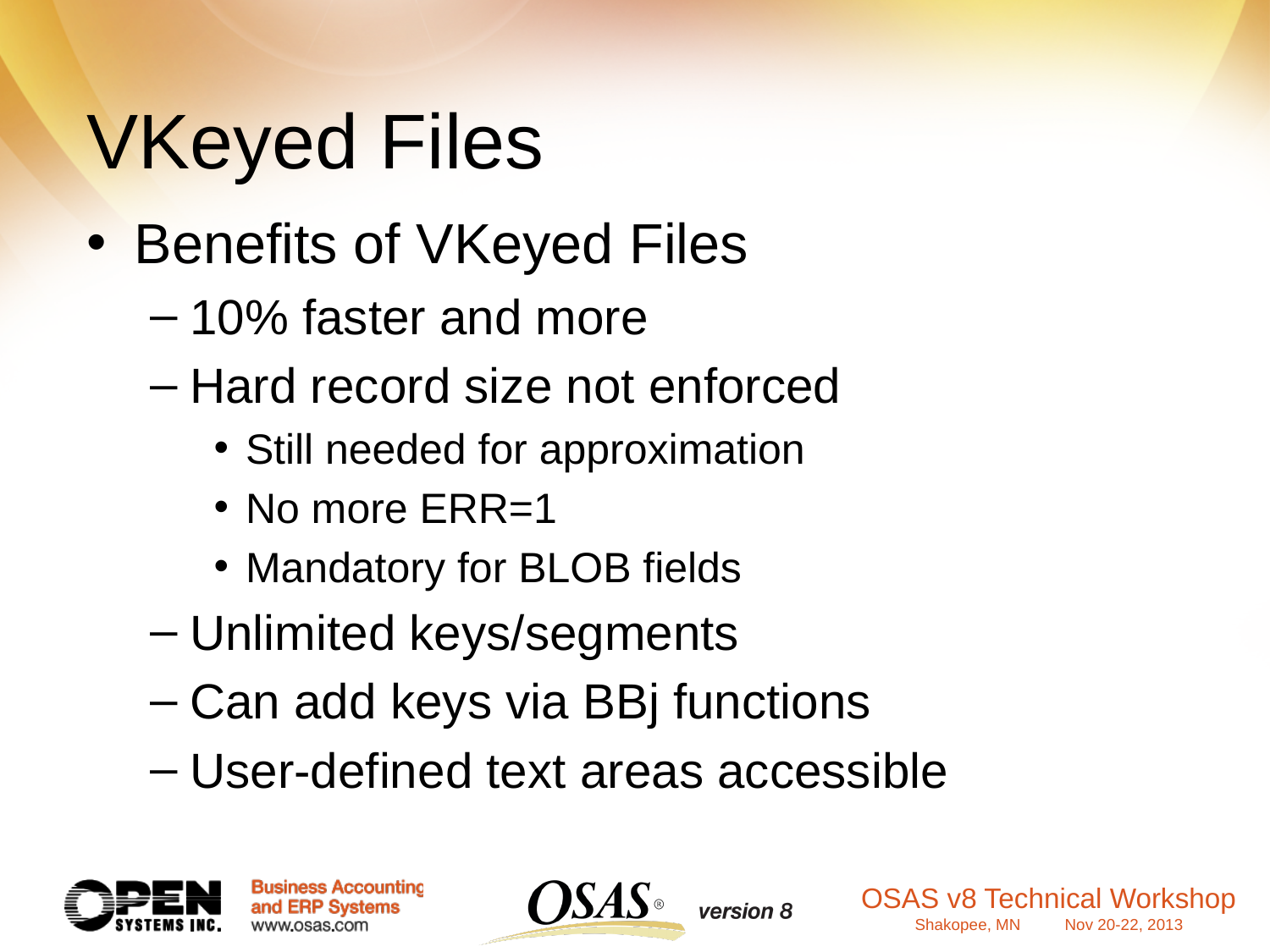

# VKeyed Files
Benefits of VKeyed Files
10% faster and more
Hard record size not enforced
Still needed for approximation
No more ERR=1
Mandatory for BLOB fields
Unlimited keys/segments
Can add keys via BBj functions
User-defined text areas accessible